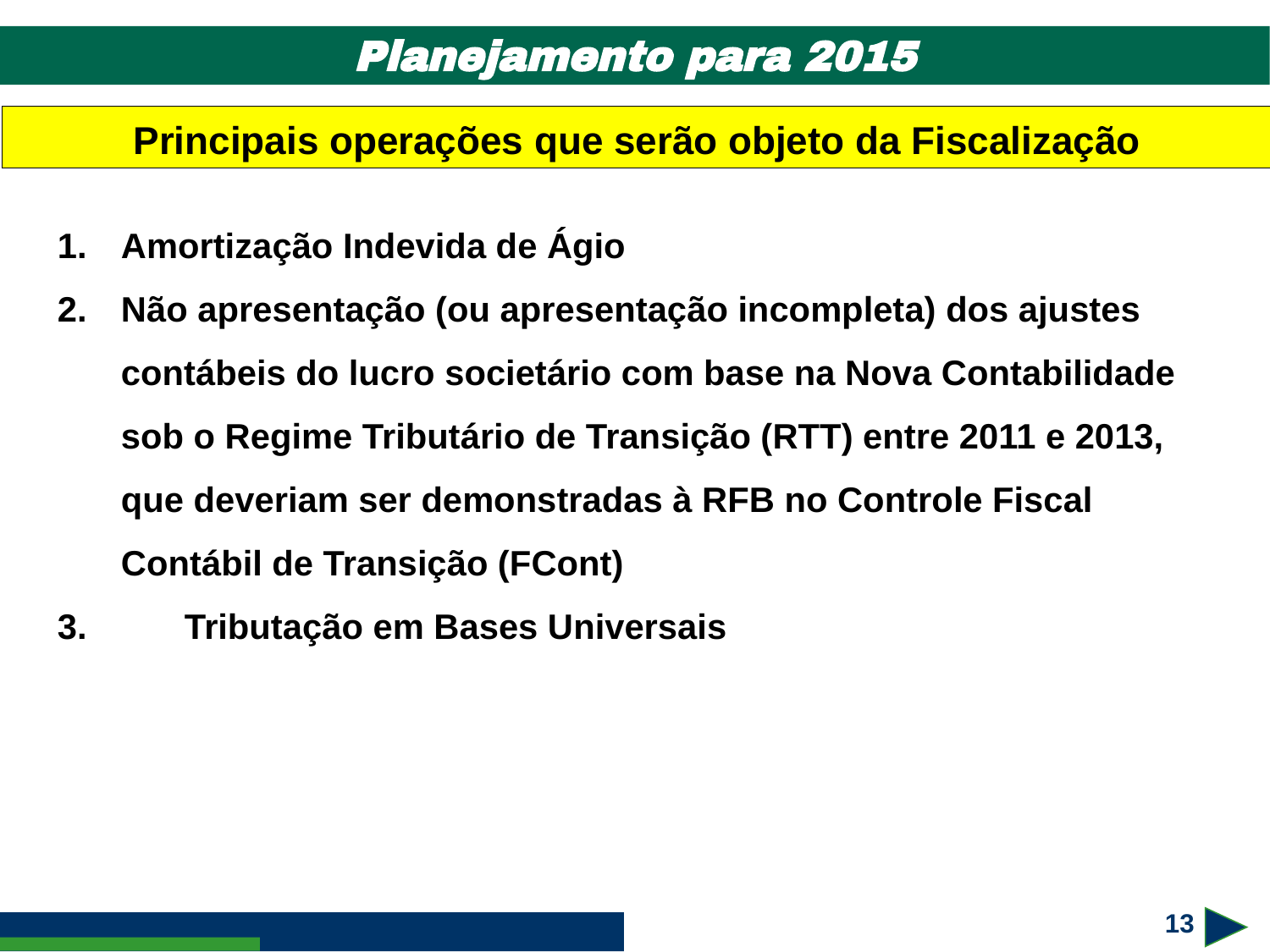

Planejamento para 2015
Principais operações que serão objeto da Fiscalização
Amortização Indevida de Ágio
Não apresentação (ou apresentação incompleta) dos ajustes contábeis do lucro societário com base na Nova Contabilidade sob o Regime Tributário de Transição (RTT) entre 2011 e 2013, que deveriam ser demonstradas à RFB no Controle Fiscal Contábil de Transição (FCont)
3. 	Tributação em Bases Universais